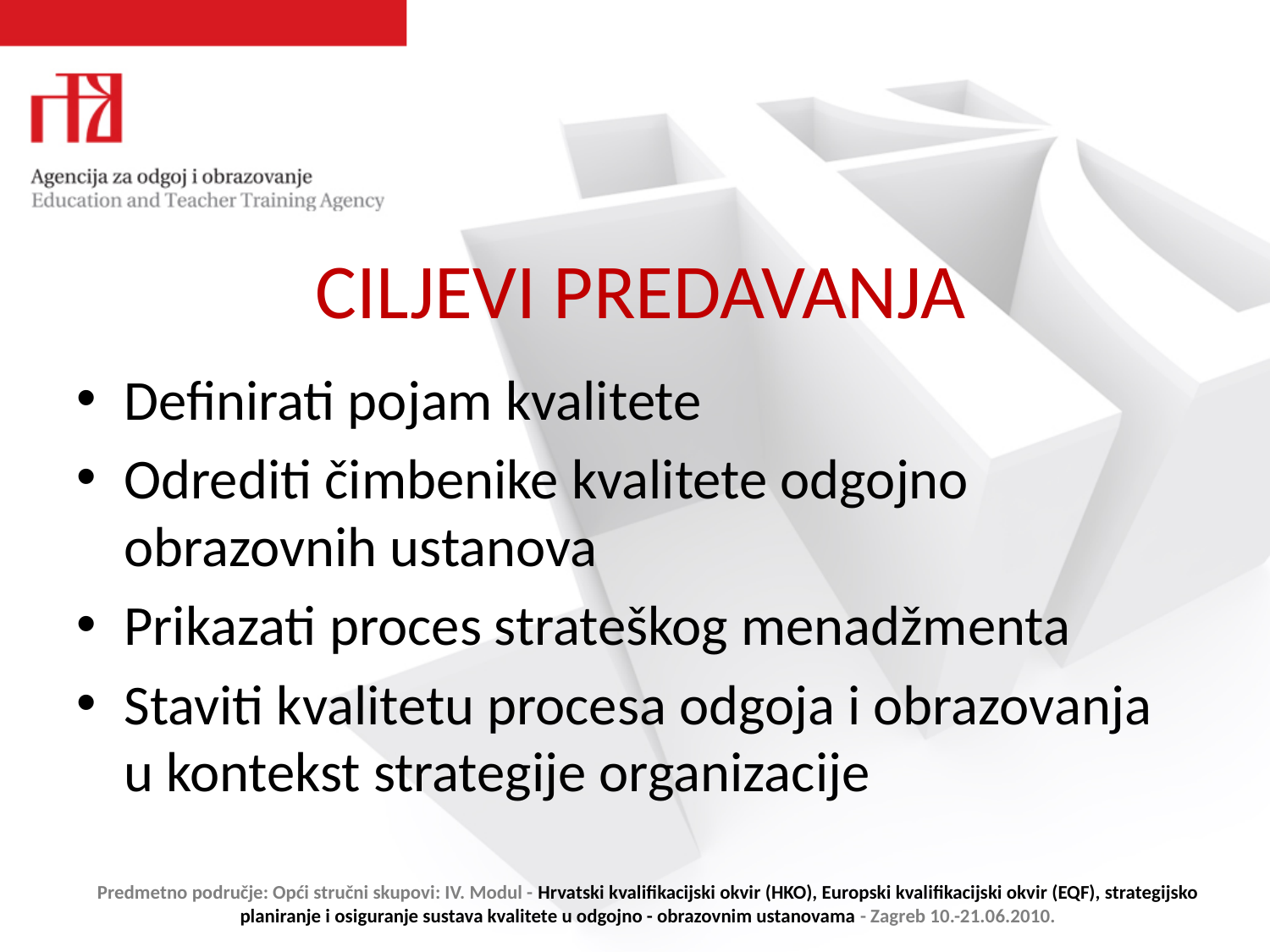

# CILJEVI PREDAVANJA
Definirati pojam kvalitete
Odrediti čimbenike kvalitete odgojno obrazovnih ustanova
Prikazati proces strateškog menadžmenta
Staviti kvalitetu procesa odgoja i obrazovanja u kontekst strategije organizacije